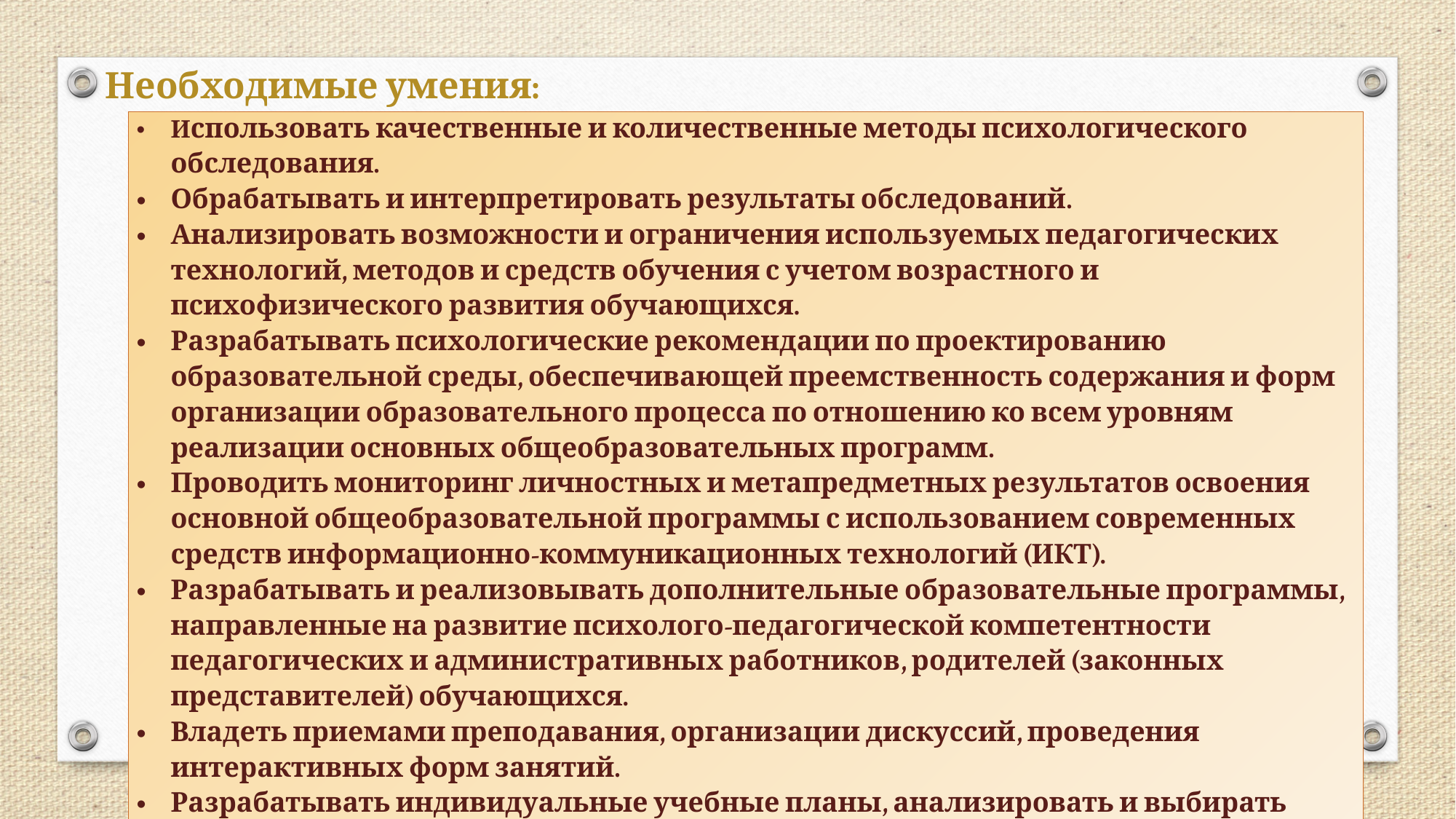

Необходимые умения:
| Использовать качественные и количественные методы психологического обследования. Обрабатывать и интерпретировать результаты обследований. Анализировать возможности и ограничения используемых педагогических технологий, методов и средств обучения с учетом возрастного и психофизического развития обучающихся. Разрабатывать психологические рекомендации по проектированию образовательной среды, обеспечивающей преемственность содержания и форм организации образовательного процесса по отношению ко всем уровням реализации основных общеобразовательных программ. Проводить мониторинг личностных и метапредметных результатов освоения основной общеобразовательной программы с использованием современных средств информационно-коммуникационных технологий (ИКТ). Разрабатывать и реализовывать дополнительные образовательные программы, направленные на развитие психолого-педагогической компетентности педагогических и административных работников, родителей (законных представителей) обучающихся. Владеть приемами преподавания, организации дискуссий, проведения интерактивных форм занятий. Разрабатывать индивидуальные учебные планы, анализировать и выбирать оптимальные педагогические технологии обучения и воспитания обучающихся в соответствии с их возрастными и психофизическими особенностями. |
| --- |